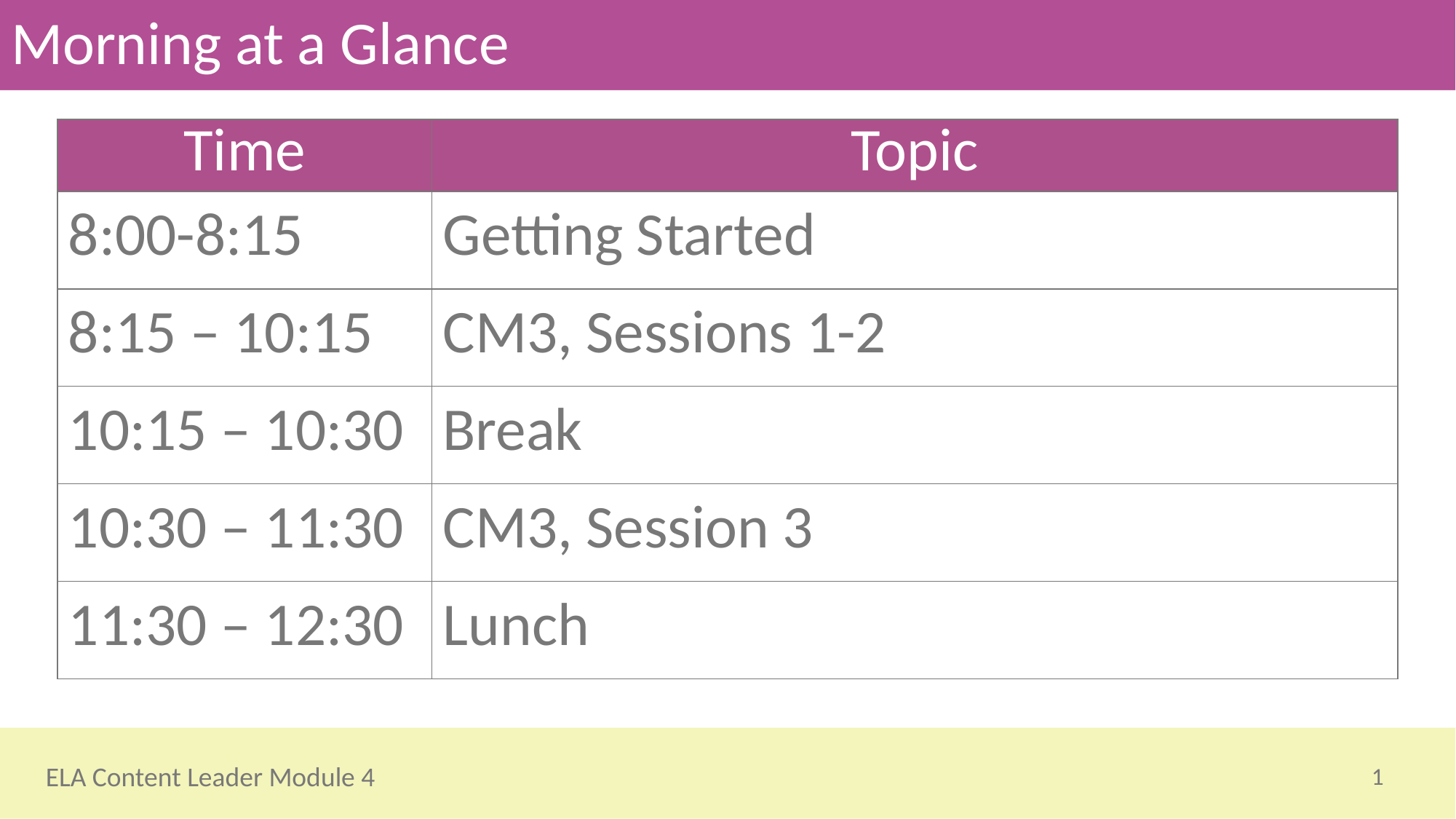

# Morning at a Glance
| Time | Topic |
| --- | --- |
| 8:00-8:15 | Getting Started |
| 8:15 – 10:15 | CM3, Sessions 1-2 |
| 10:15 – 10:30 | Break |
| 10:30 – 11:30 | CM3, Session 3 |
| 11:30 – 12:30 | Lunch |

1